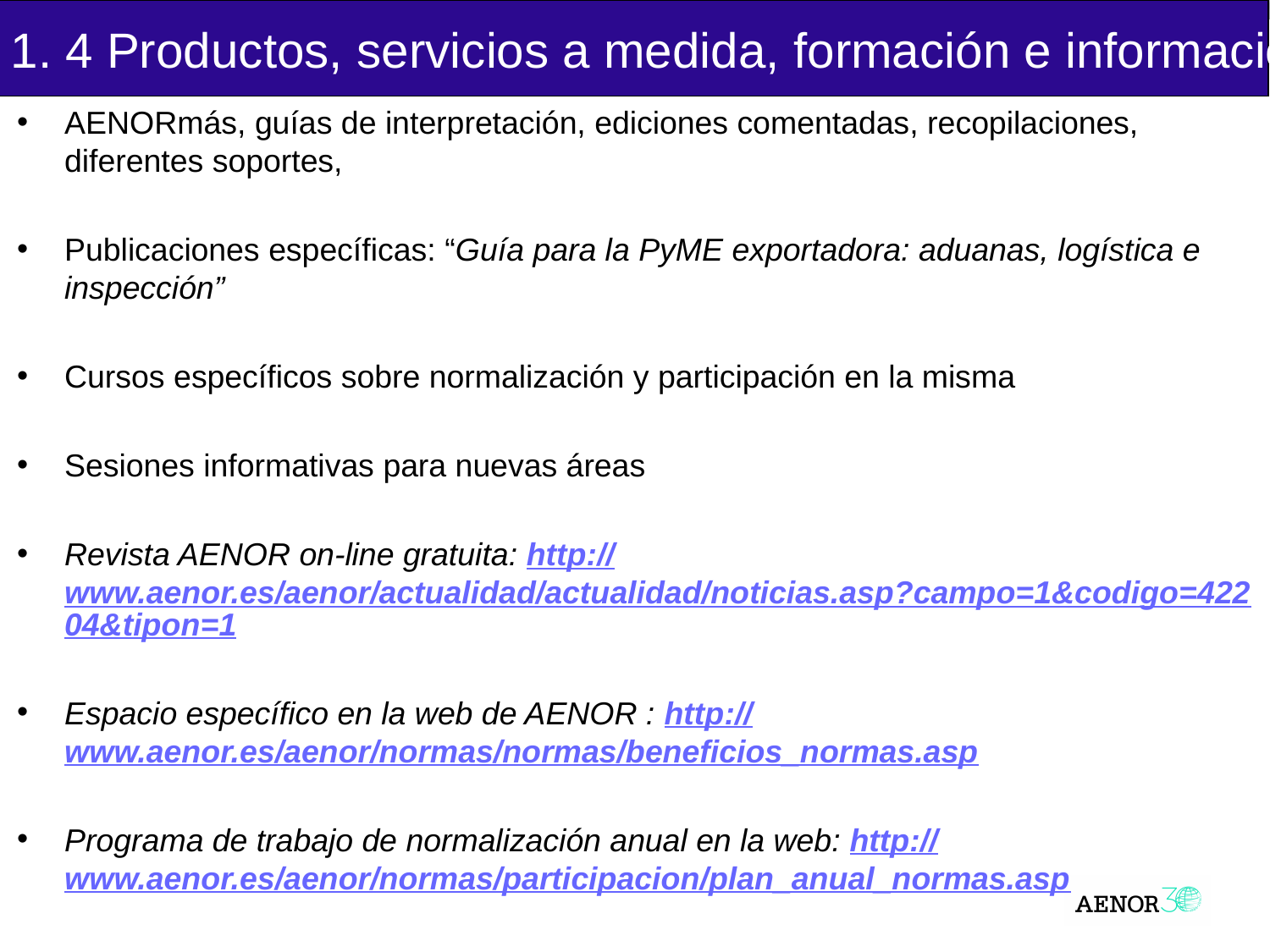

1. 4 Productos, servicios a medida, formación e información
AENORmás, guías de interpretación, ediciones comentadas, recopilaciones, diferentes soportes,

Publicaciones específicas: “Guía para la PyME exportadora: aduanas, logística e inspección”

Cursos específicos sobre normalización y participación en la misma

Sesiones informativas para nuevas áreas

Revista AENOR on-line gratuita: http://www.aenor.es/aenor/actualidad/actualidad/noticias.asp?campo=1&codigo=42204&tipon=1

Espacio específico en la web de AENOR : http://www.aenor.es/aenor/normas/normas/beneficios_normas.asp

Programa de trabajo de normalización anual en la web: http://www.aenor.es/aenor/normas/participacion/plan_anual_normas.asp

Newsletters con información específica